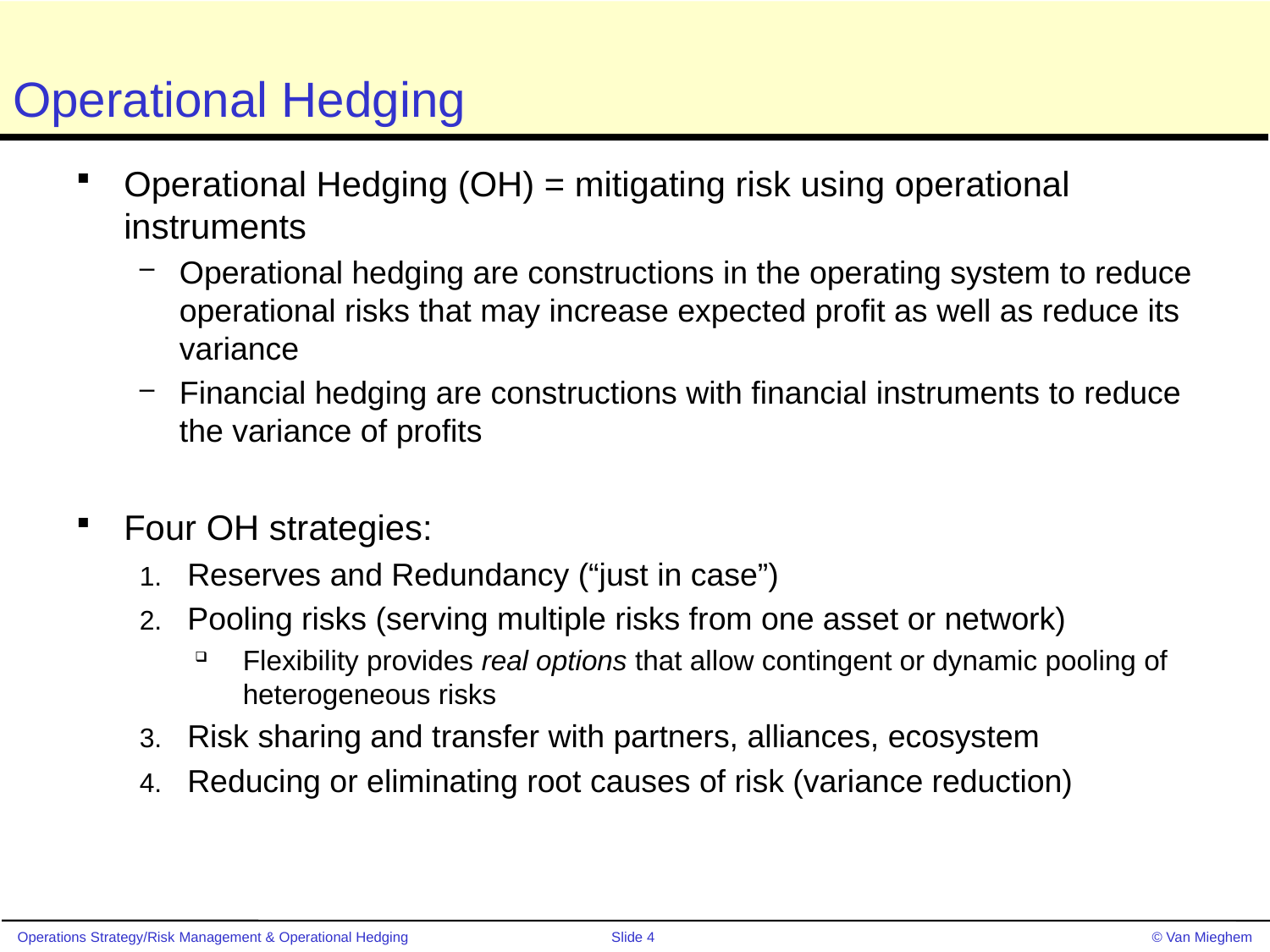

# Operational Hedging
Operational Hedging (OH) = mitigating risk using operational instruments
Operational hedging are constructions in the operating system to reduce operational risks that may increase expected profit as well as reduce its variance
Financial hedging are constructions with financial instruments to reduce the variance of profits

Four OH strategies:
Reserves and Redundancy (“just in case”)
Pooling risks (serving multiple risks from one asset or network)
Flexibility provides real options that allow contingent or dynamic pooling of heterogeneous risks
Risk sharing and transfer with partners, alliances, ecosystem
Reducing or eliminating root causes of risk (variance reduction)